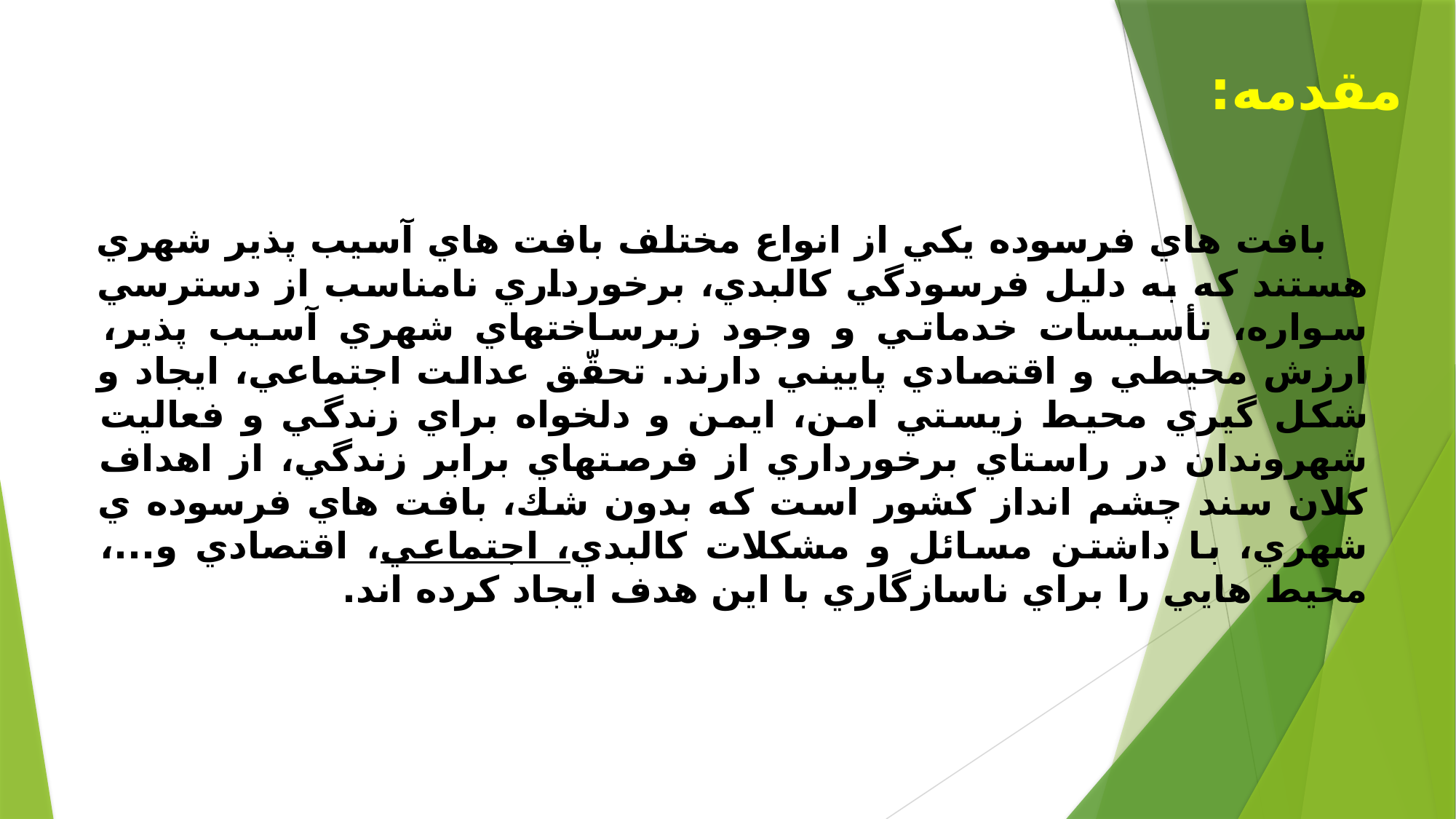

# مقدمه:
   بافت هاي فرسوده يكي از انواع مختلف بافت هاي آسيب پذير شهري هستند كه به دليل فرسودگي كالبدي، برخورداري نامناسب از دسترسي سواره، تأسيسات خدماتي و وجود زيرساختهاي شهري آسيب پذير، ارزش محيطي و اقتصادي پاييني دارند. تحقّق عدالت اجتماعي، ايجاد و شكل گيري محيط زيستي امن، ايمن و دلخواه براي زندگي و فعالیت شهروندان در راستاي برخورداري از فرصتهاي برابر زندگي، از اهداف كلان سند چشم انداز كشور است كه بدون شك، بافت هاي فرسوده ي شهري، با داشتن مسائل و مشكلات كالبدي، اجتماعي، اقتصادي و...، محيط هايي را براي ناسازگاري با اين هدف ايجاد كرده اند.